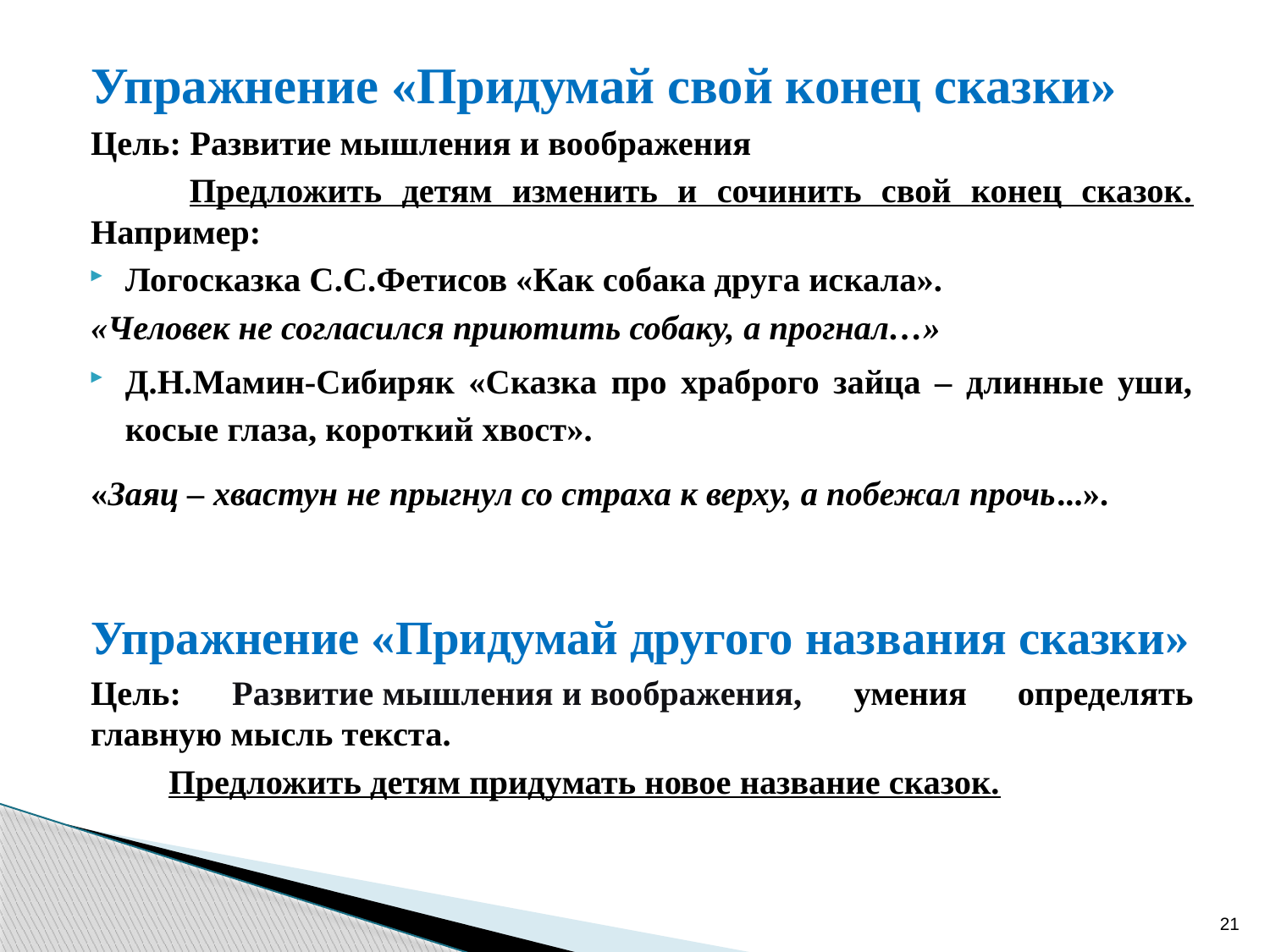

Упражнение «Придумай свой конец сказки»
Цель: Развитие мышления и воображения
     Предложить детям изменить и сочинить свой конец сказок. Например:
Логосказка С.С.Фетисов «Как собака друга искала».
«Человек не согласился приютить собаку, а прогнал…»
Д.Н.Мамин-Сибиряк «Сказка про храброго зайца – длинные уши, косые глаза, короткий хвост».
«Заяц – хвастун не прыгнул со страха к верху, а побежал прочь...».

Упражнение «Придумай другого названия сказки»
Цель: Развитие мышления и воображения, умения определять главную мысль текста.
         Предложить детям придумать новое название сказок.
21